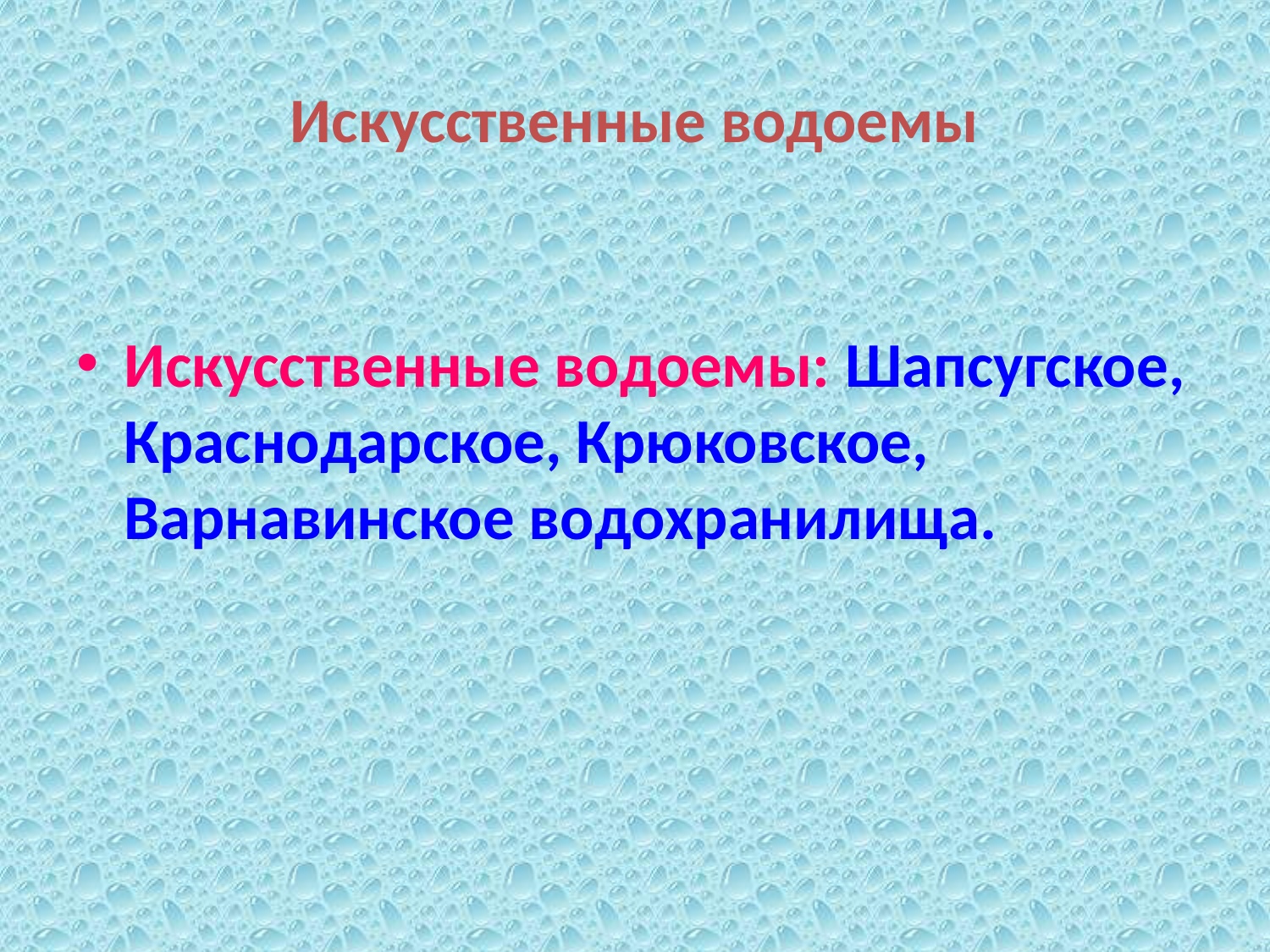

# Искусственные водоемы

Искусственные водоемы: Шапсугское, Краснодарское, Крюковское, Варнавинское водохранилища.